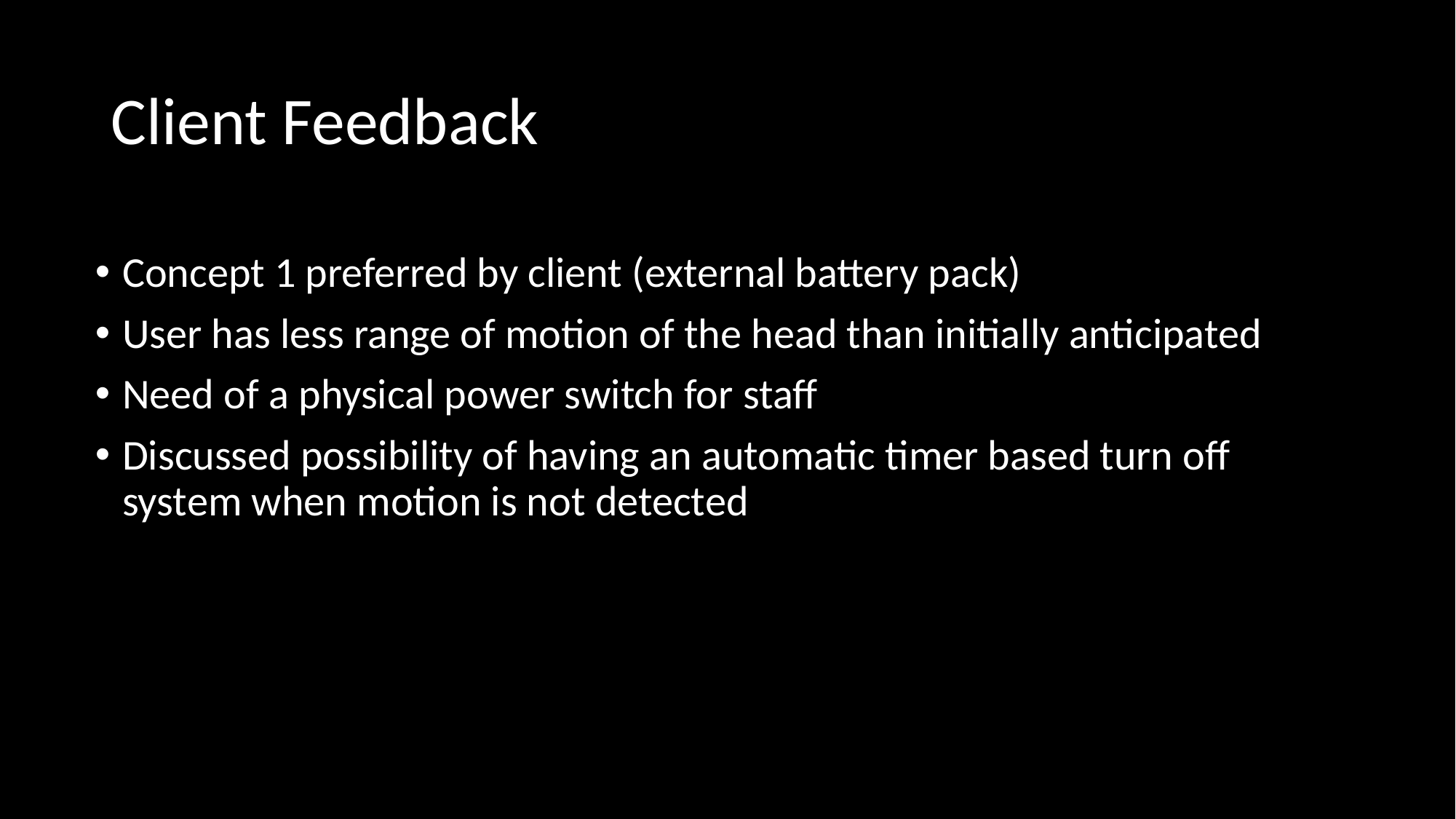

# Client Feedback
Concept 1 preferred by client (external battery pack)
User has less range of motion of the head than initially anticipated
Need of a physical power switch for staff
Discussed possibility of having an automatic timer based turn off system when motion is not detected